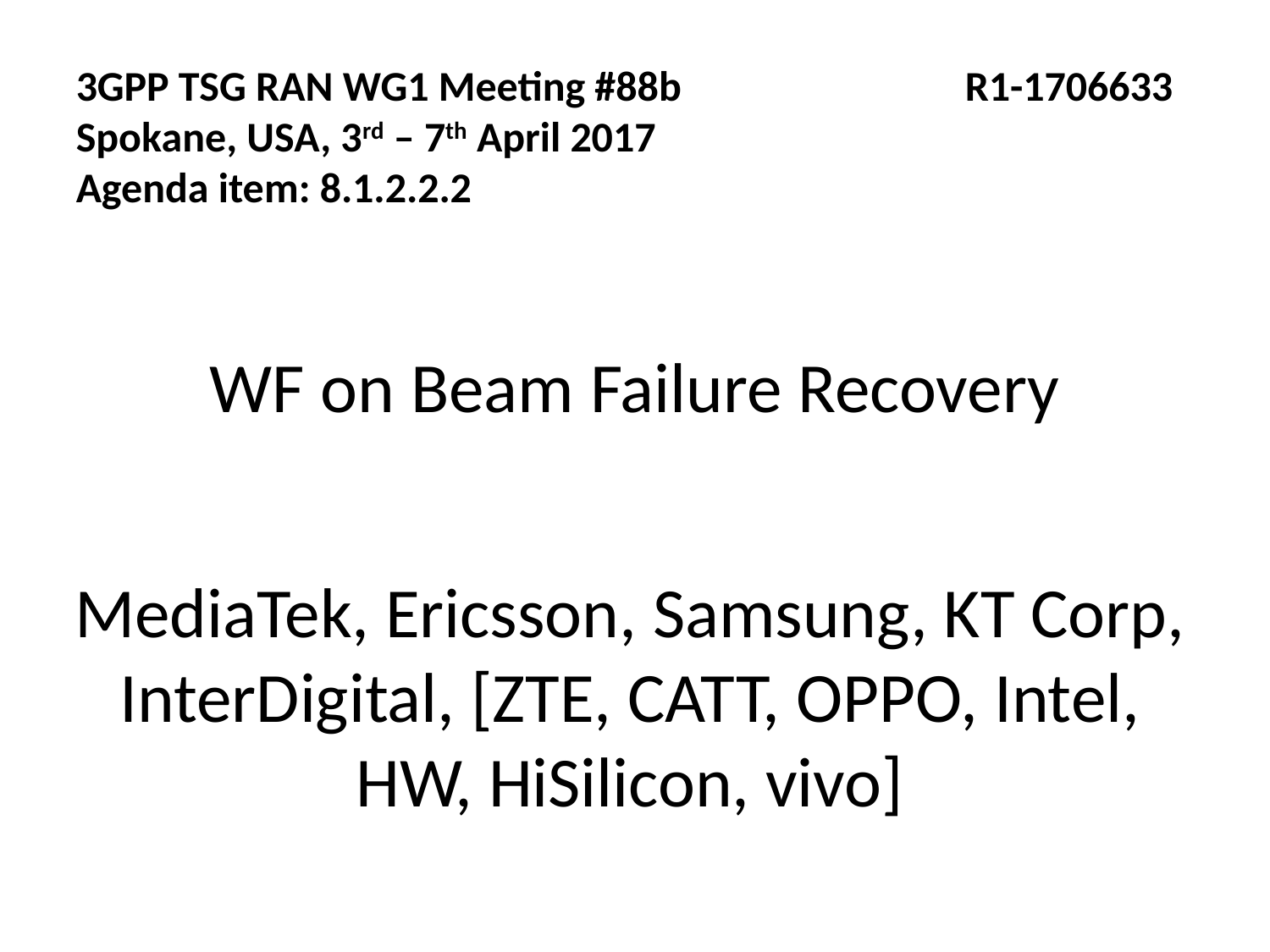

3GPP TSG RAN WG1 Meeting #88b             		R1-1706633
Spokane, USA, 3rd – 7th April 2017
Agenda item: 8.1.2.2.2
WF on Beam Failure Recovery
MediaTek, Ericsson, Samsung, KT Corp, InterDigital, [ZTE, CATT, OPPO, Intel, HW, HiSilicon, vivo]